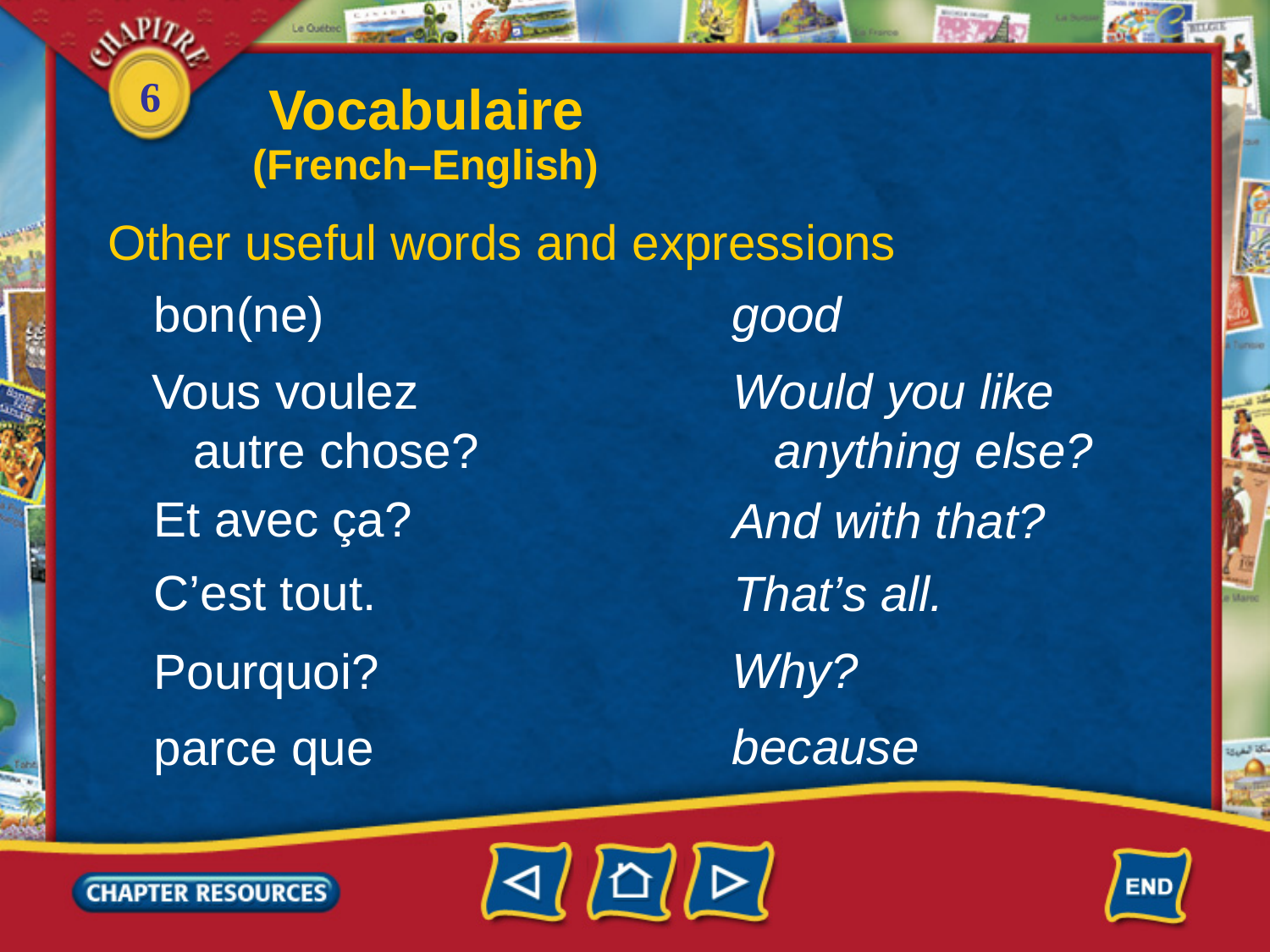

Vocabulaire
(French–English)
Other useful words and expressions
good
bon(ne)
Vous voulez
   autre chose?
Would you like
   anything else?
Et avec ça?
And with that?
C’est tout.
That’s all.
Why?
Pourquoi?
because
parce que